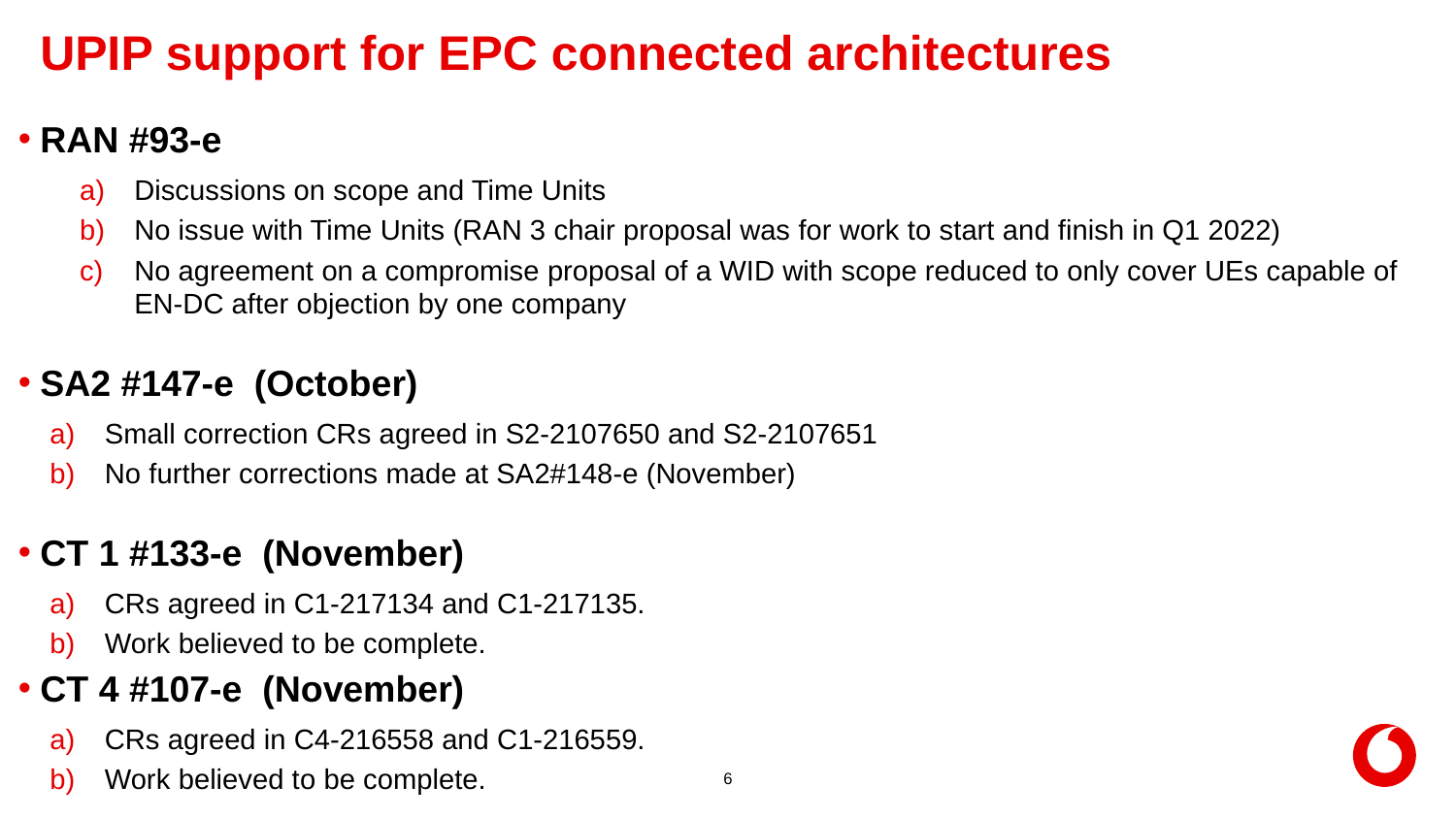

# UPIP support for EPC connected architectures
RAN #93-e
Discussions on scope and Time Units
No issue with Time Units (RAN 3 chair proposal was for work to start and finish in Q1 2022)
No agreement on a compromise proposal of a WID with scope reduced to only cover UEs capable of EN-DC after objection by one company
SA2 #147-e  (October)
Small correction CRs agreed in S2-2107650 and S2-2107651
No further corrections made at SA2#148-e (November)
CT 1 #133-e  (November)
CRs agreed in C1-217134 and C1-217135.
Work believed to be complete.
CT 4 #107-e  (November)
CRs agreed in C4-216558 and C1-216559.
Work believed to be complete.

6